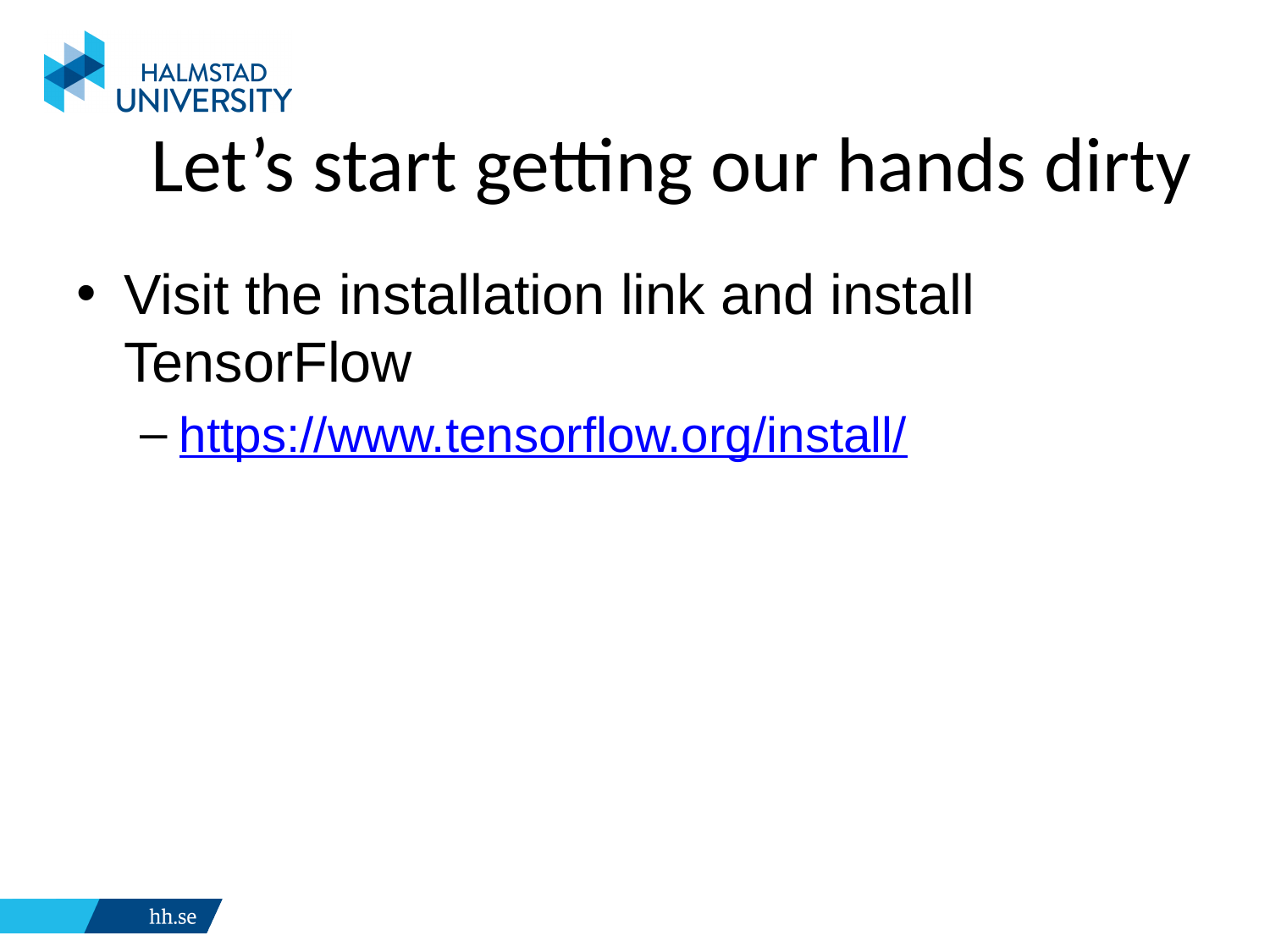

# Let’s start getting our hands dirty
Visit the installation link and install TensorFlow
https://www.tensorflow.org/install/